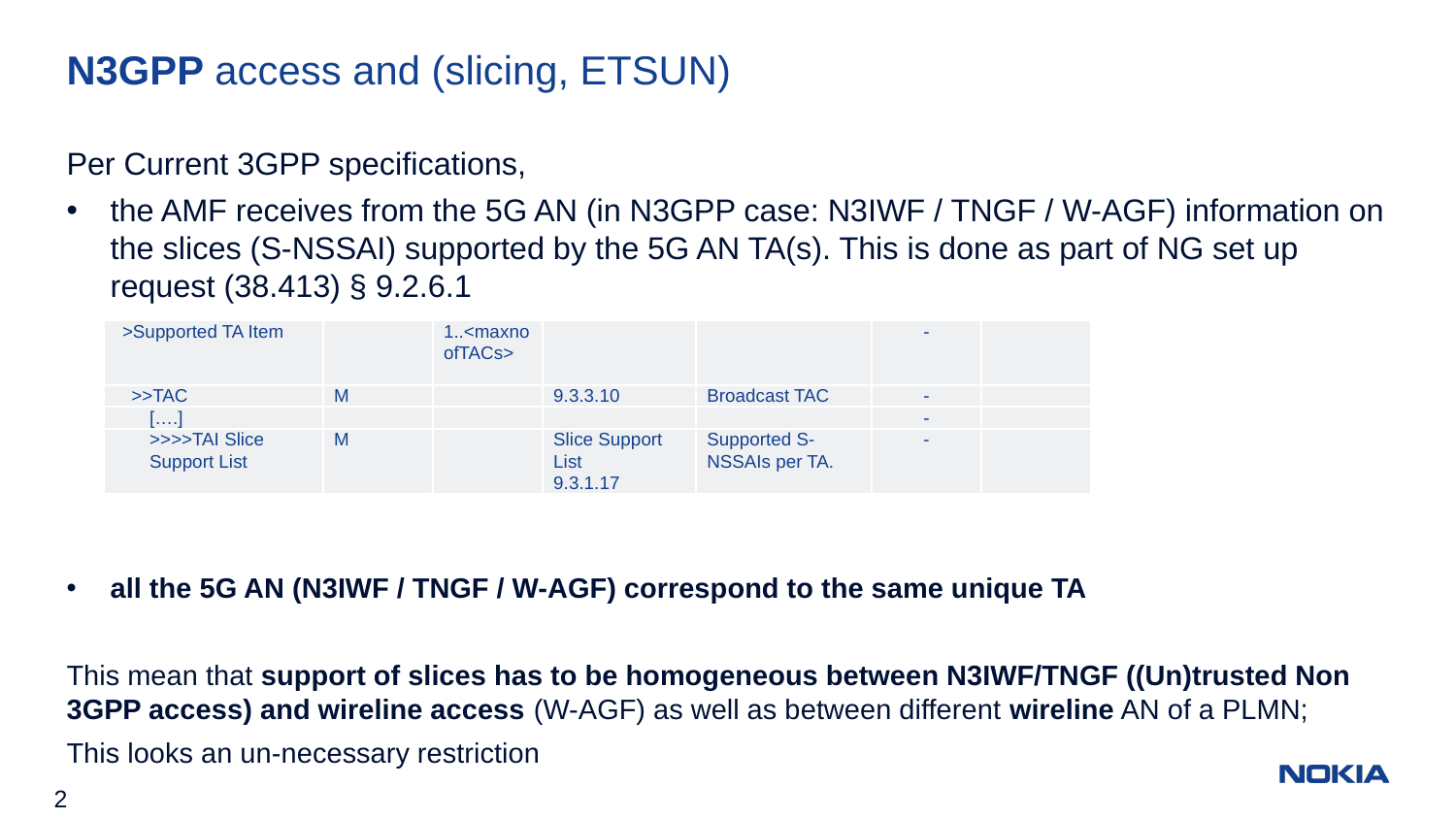

N3GPP access and (slicing, ETSUN)

Per Current 3GPP specifications,
the AMF receives from the 5G AN (in N3GPP case: N3IWF / TNGF / W-AGF) information on the slices (S-NSSAI) supported by the 5G AN TA(s). This is done as part of NG set up request (38.413) § 9.2.6.1

all the 5G AN (N3IWF / TNGF / W-AGF) correspond to the same unique TA

This mean that support of slices has to be homogeneous between N3IWF/TNGF ((Un)trusted Non 3GPP access) and wireline access (W-AGF) as well as between different wireline AN of a PLMN;
This looks an un-necessary restriction
| >Supported TA Item |  | 1..<maxnoofTACs> |  |  | - |  |
| --- | --- | --- | --- | --- | --- | --- |
| >>TAC | M |  | 9.3.3.10 | Broadcast TAC | - |  |
| [….] |  |  |  |  | - |  |
| >>>>TAI Slice Support List | M |  | Slice Support List 9.3.1.17 | Supported S-NSSAIs per TA. | - |  |